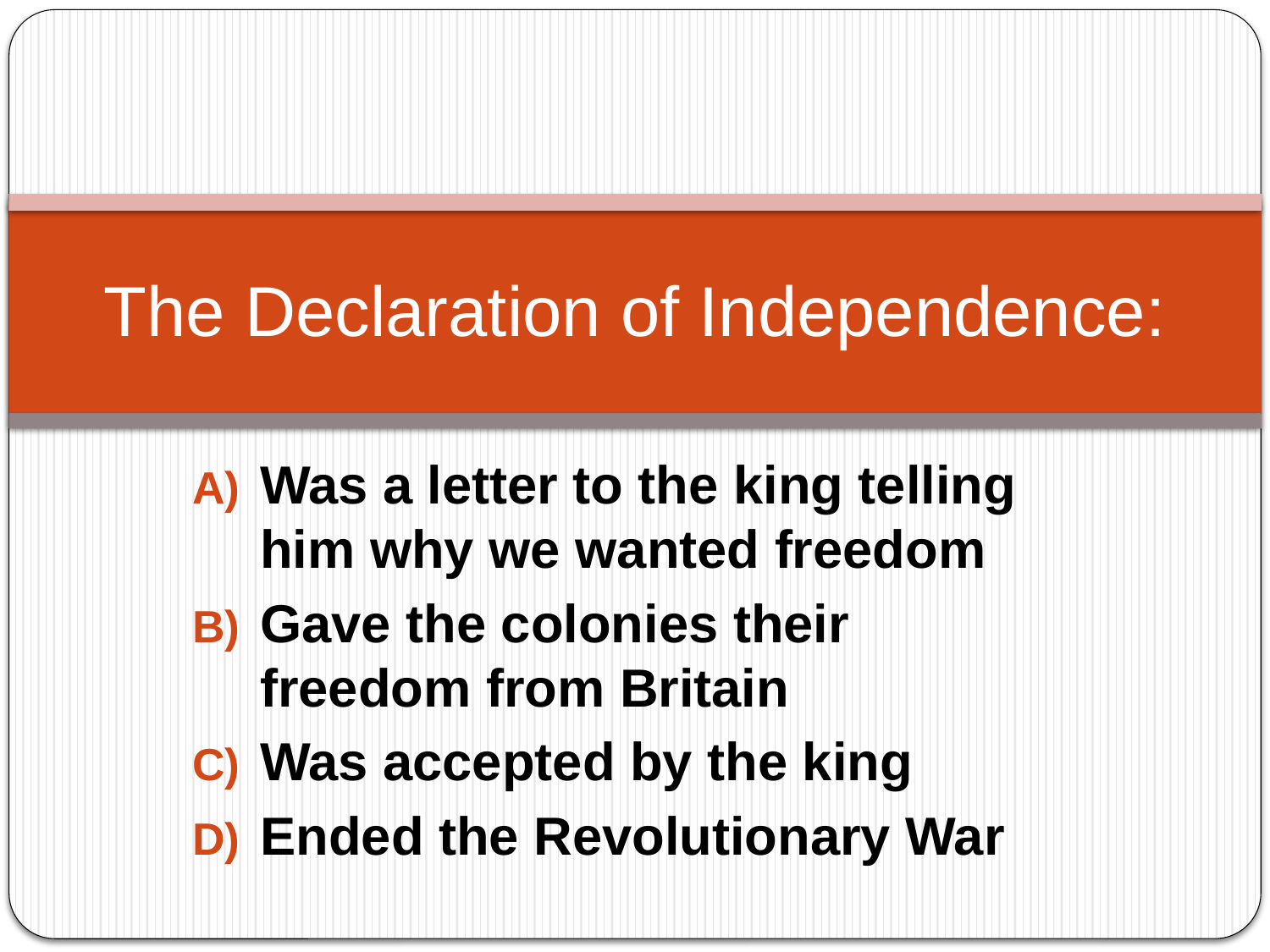

# The Declaration of Independence:
Was a letter to the king telling him why we wanted freedom
Gave the colonies their freedom from Britain
Was accepted by the king
Ended the Revolutionary War